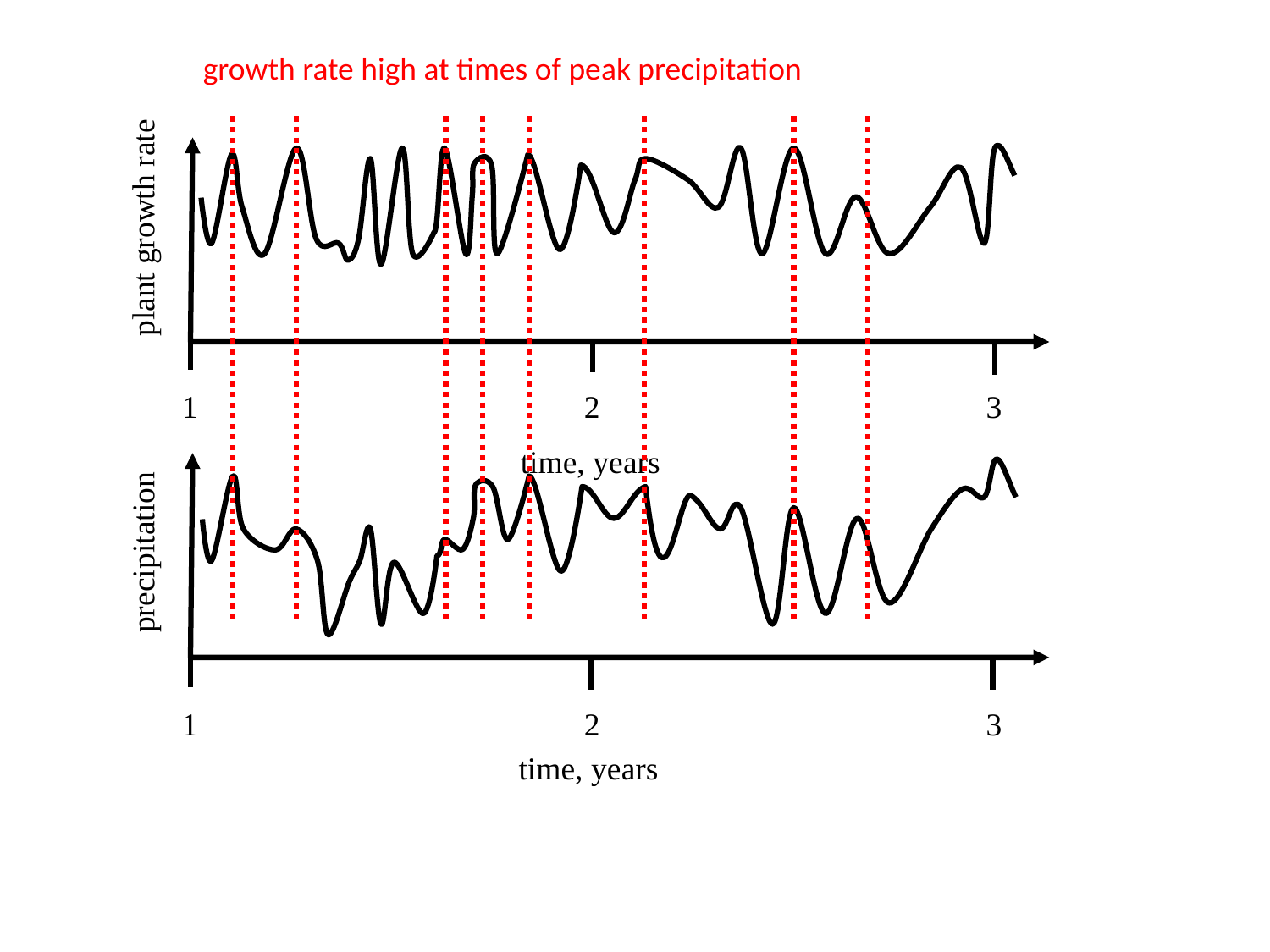

growth rate high at times of peak precipitation

plant growth rate
1
2
3
time, years

precipitation
1
2
3
time, years